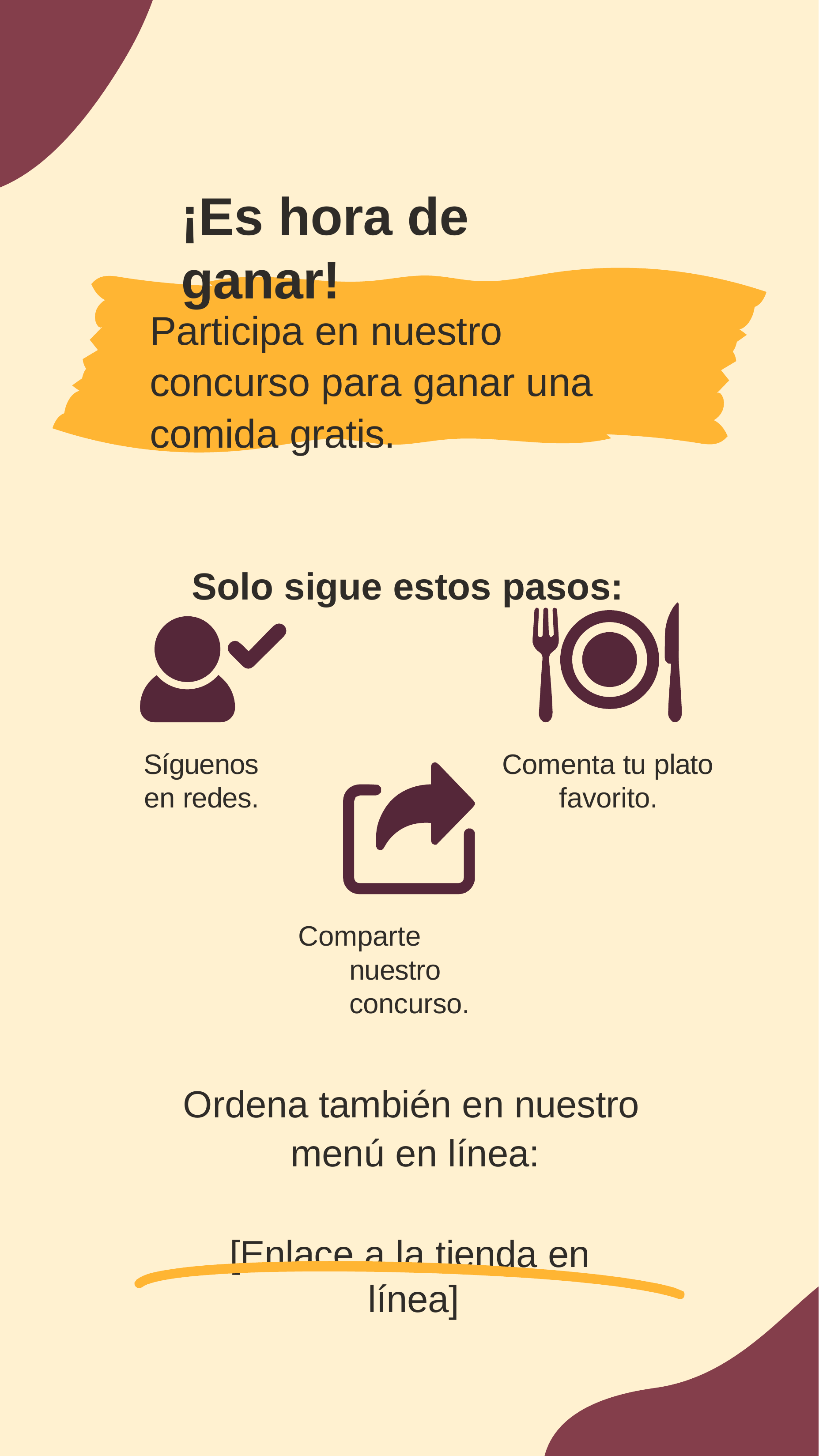

# ¡Es hora de ganar!

Participa en nuestro concurso para ganar una comida gratis.

Solo sigue estos pasos:

Síguenos en redes.
Comenta tu plato favorito.

Comparte nuestro concurso.

Ordena también en nuestro menú en línea:

[Enlace a la tienda en línea]